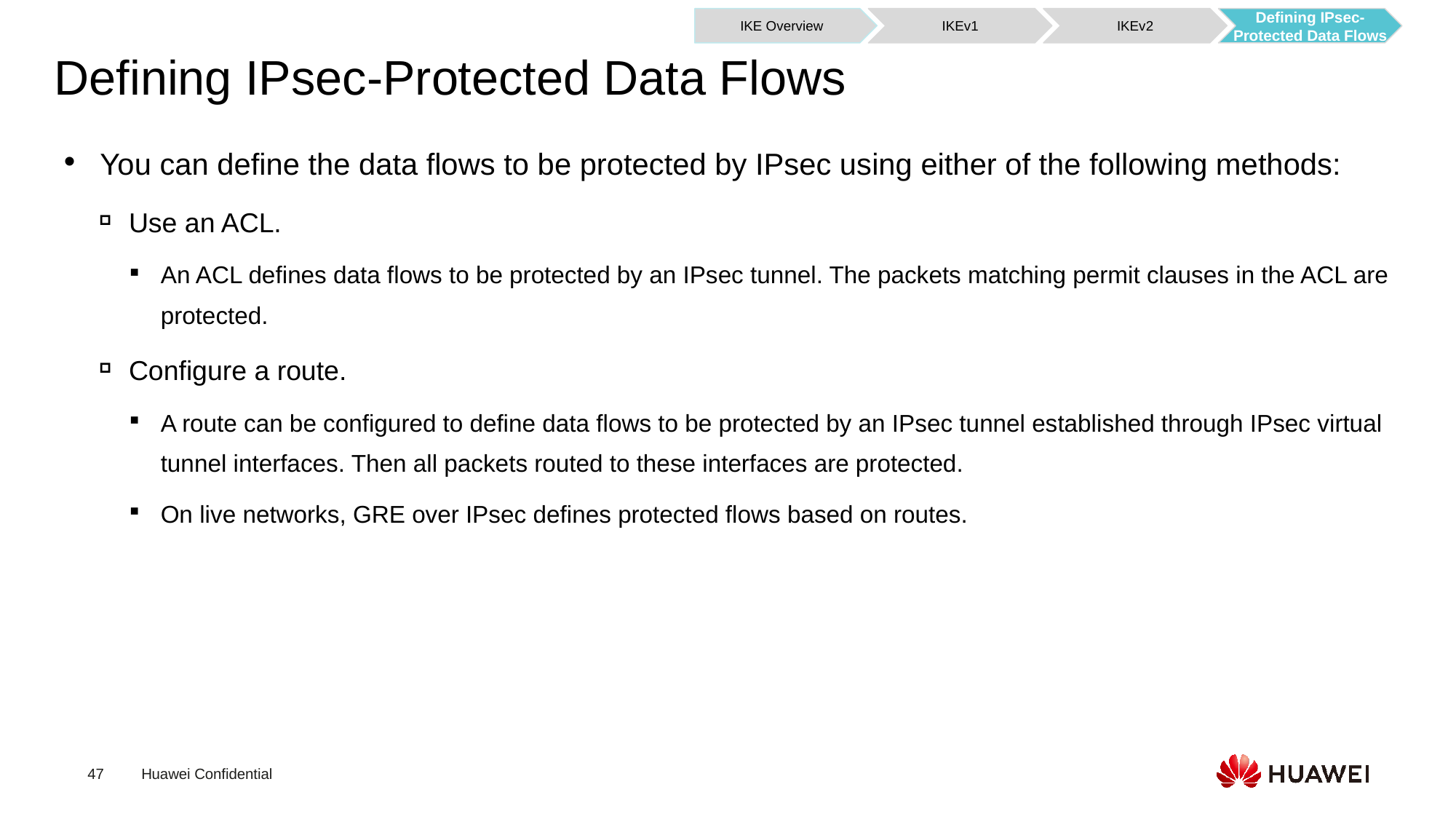

IKE Overview
IKEv1
IKEv2
Defining IPsec-
Protected Data Flows
# Defining IPsec-Protected Data Flows
You can define the data flows to be protected by IPsec using either of the following methods:
Use an ACL.
An ACL defines data flows to be protected by an IPsec tunnel. The packets matching permit clauses in the ACL are protected.
Configure a route.
A route can be configured to define data flows to be protected by an IPsec tunnel established through IPsec virtual tunnel interfaces. Then all packets routed to these interfaces are protected.
On live networks, GRE over IPsec defines protected flows based on routes.